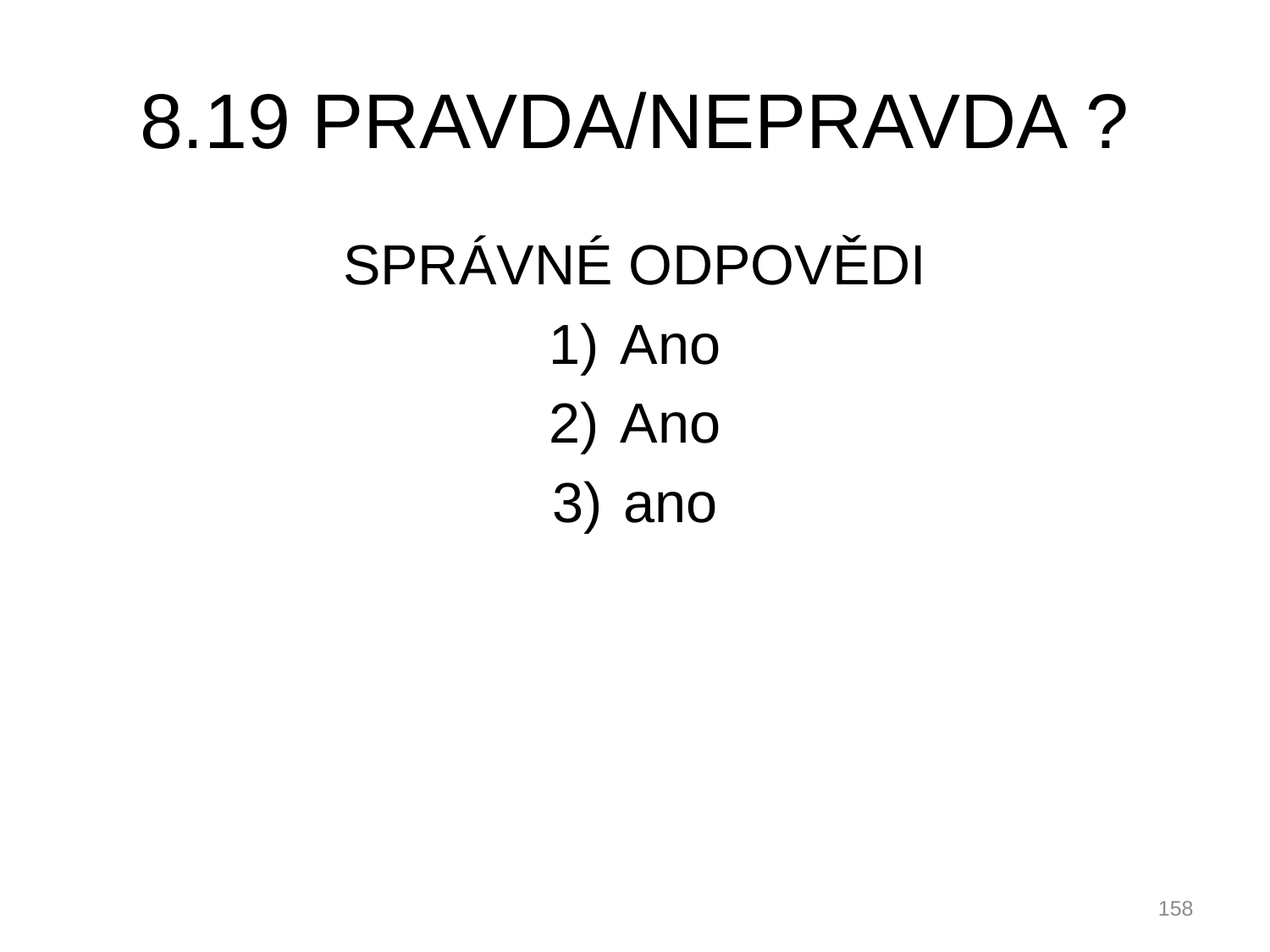

# 8.19 PRAVDA/NEPRAVDA ?
SPRÁVNÉ ODPOVĚDI
Ano
Ano
ano
158